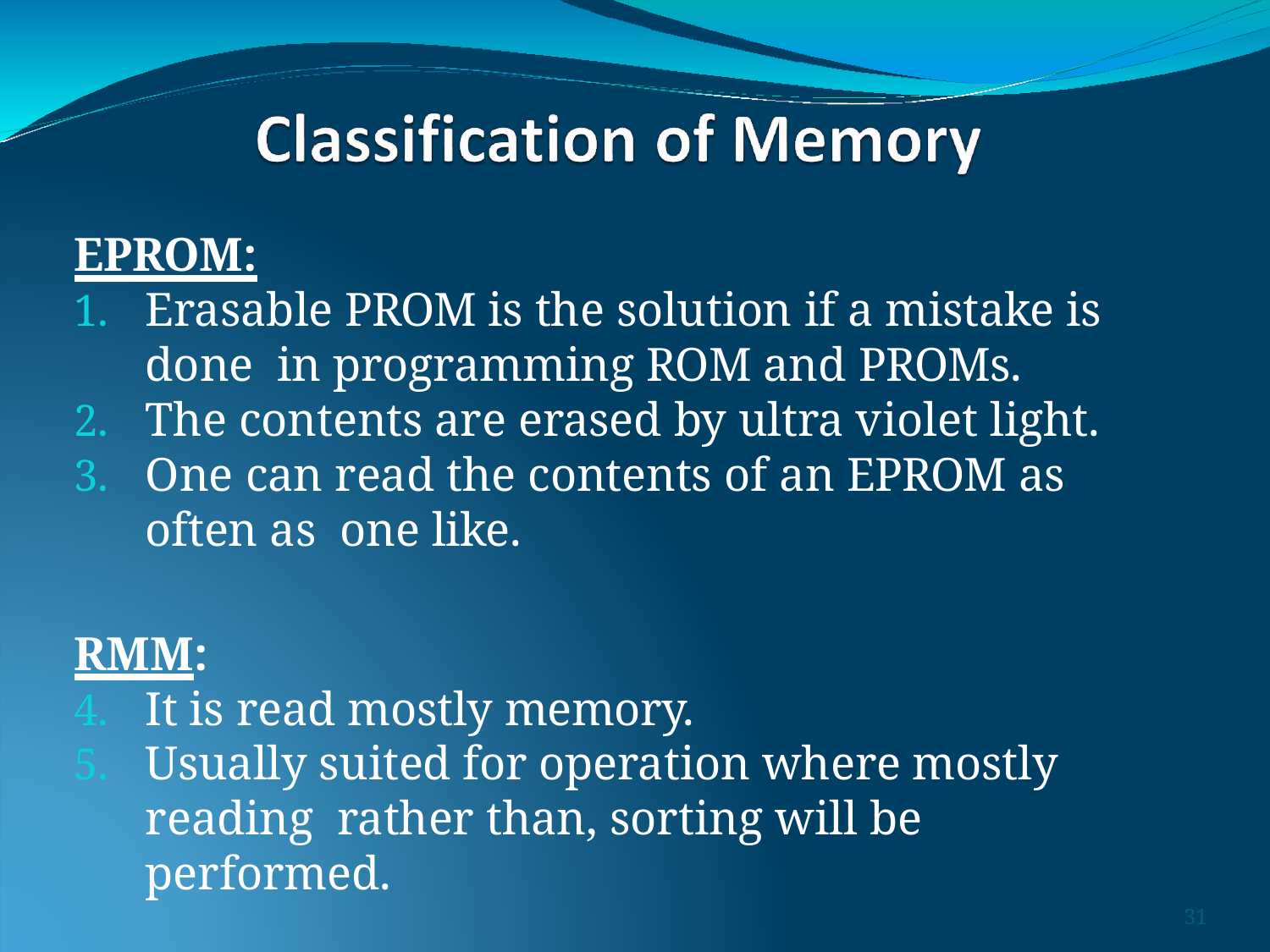

EPROM:
Erasable PROM is the solution if a mistake is done  in programming ROM and PROMs.
The contents are erased by ultra violet light.
One can read the contents of an EPROM as often as  one like.

RMM:
It is read mostly memory.
Usually suited for operation where mostly reading  rather than, sorting will be performed.
31